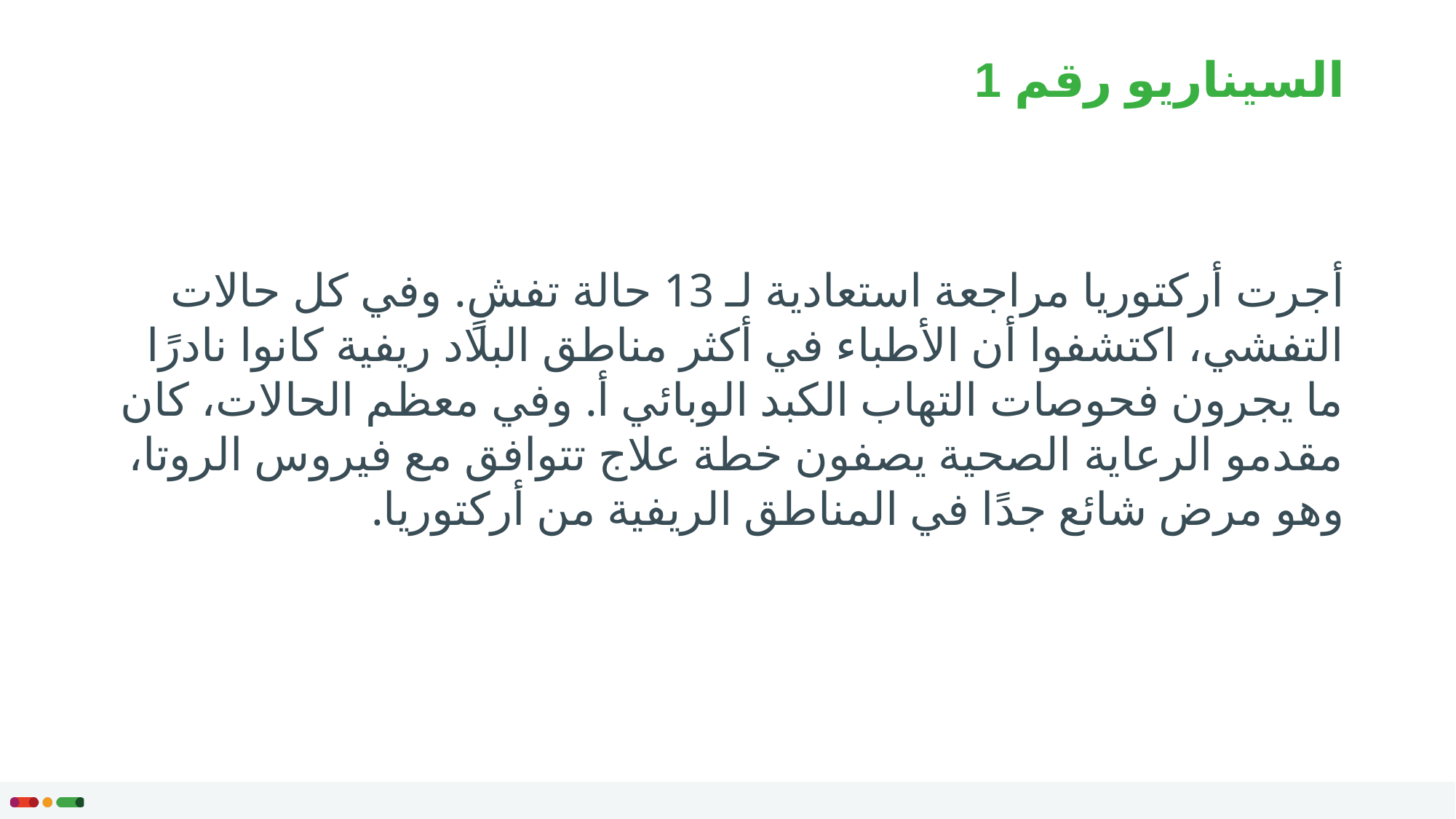

# السيناريو رقم 1
أجرت أركتوريا مراجعة استعادية لـ 13 حالة تفشٍ. وفي كل حالات التفشي، اكتشفوا أن الأطباء في أكثر مناطق البلاد ريفية كانوا نادرًا ما يجرون فحوصات التهاب الكبد الوبائي أ. وفي معظم الحالات، كان مقدمو الرعاية الصحية يصفون خطة علاج تتوافق مع فيروس الروتا، وهو مرض شائع جدًا في المناطق الريفية من أركتوريا.